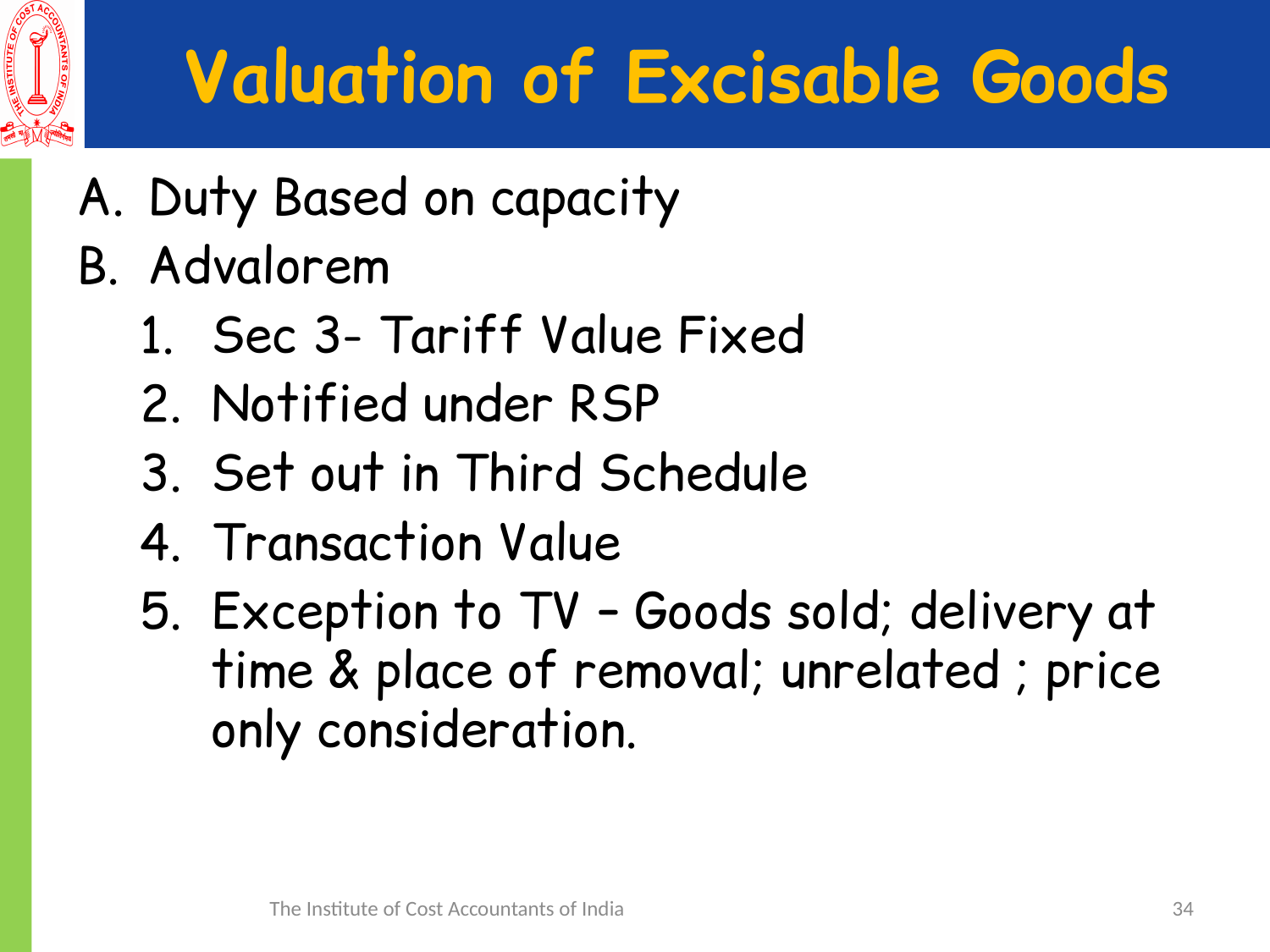

# Valuation of Excisable Goods
Duty Based on capacity
Advalorem
Sec 3- Tariff Value Fixed
Notified under RSP
Set out in Third Schedule
Transaction Value
Exception to TV – Goods sold; delivery at time & place of removal; unrelated ; price only consideration.
The Institute of Cost Accountants of India
34